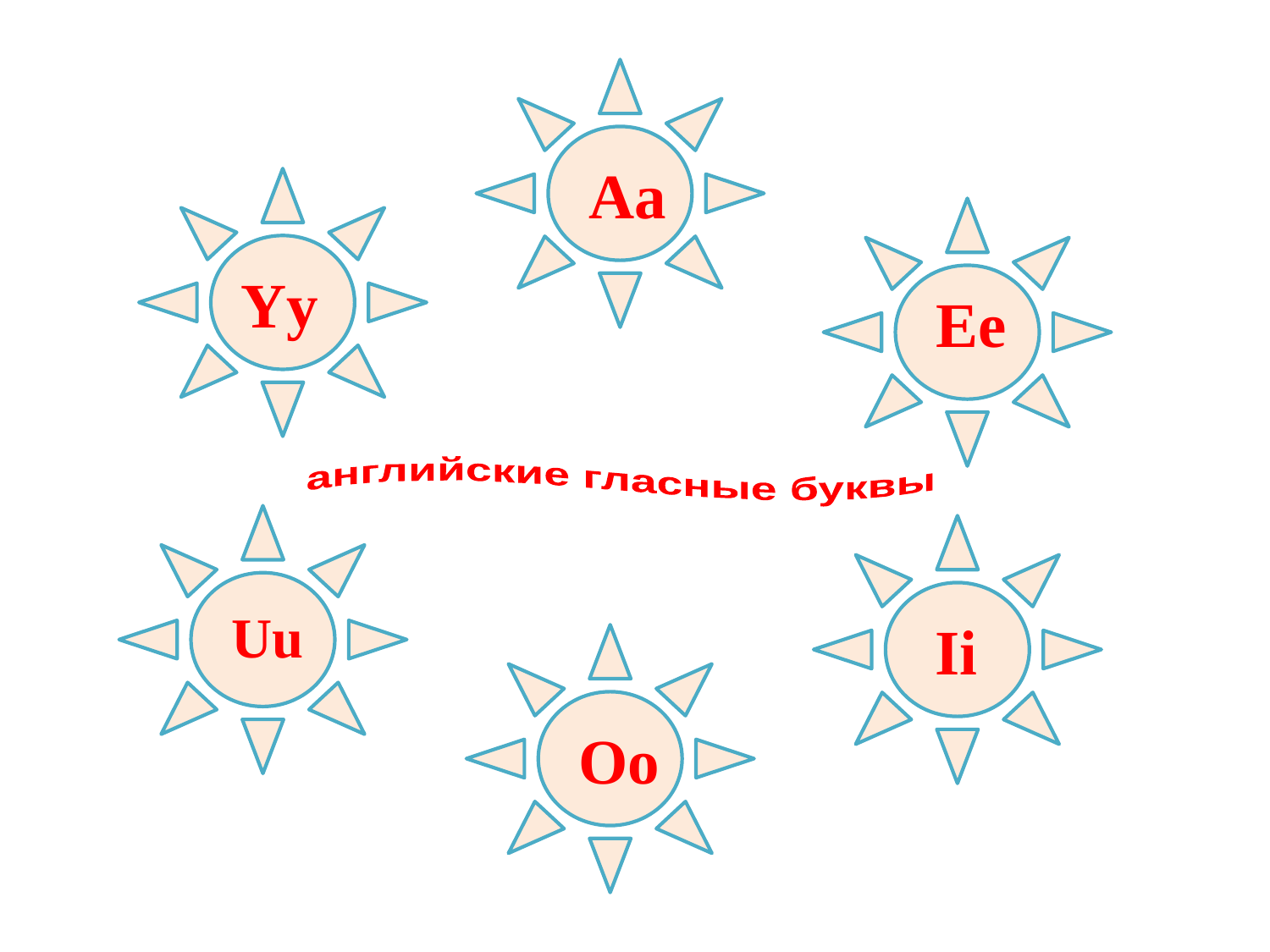

Aa

Yy
Ee
английские гласные буквы

Uu
Ii

Oo